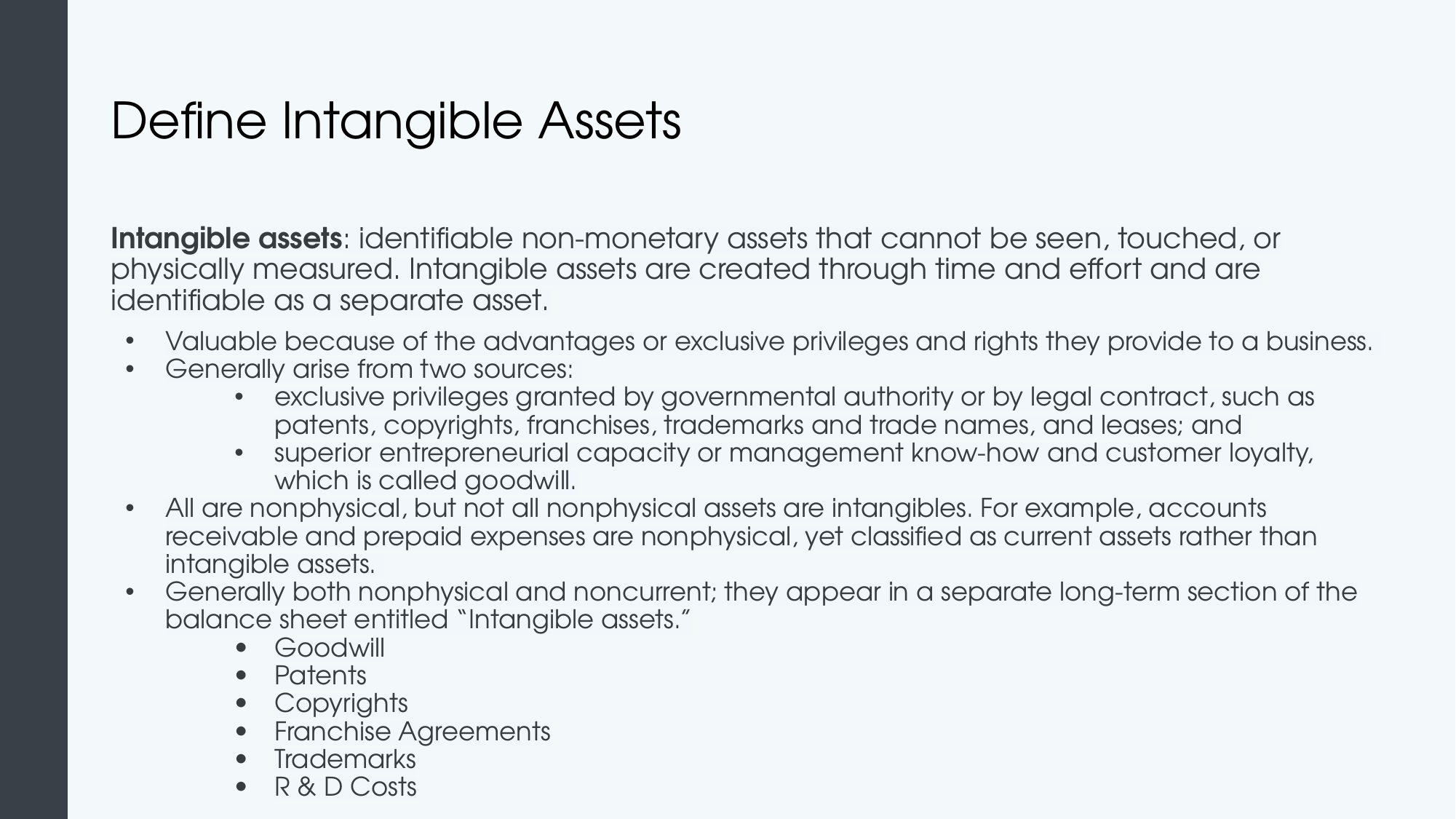

# Define Intangible Assets
Intangible assets: identifiable non-monetary assets that cannot be seen, touched, or physically measured. Intangible assets are created through time and effort and are identifiable as a separate asset.
Valuable because of the advantages or exclusive privileges and rights they provide to a business.
Generally arise from two sources:
exclusive privileges granted by governmental authority or by legal contract, such as patents, copyrights, franchises, trademarks and trade names, and leases; and
superior entrepreneurial capacity or management know-how and customer loyalty, which is called goodwill.
All are nonphysical, but not all nonphysical assets are intangibles. For example, accounts receivable and prepaid expenses are nonphysical, yet classified as current assets rather than intangible assets.
Generally both nonphysical and noncurrent; they appear in a separate long-term section of the balance sheet entitled “Intangible assets.”
Goodwill
Patents
Copyrights
Franchise Agreements
Trademarks
R & D Costs